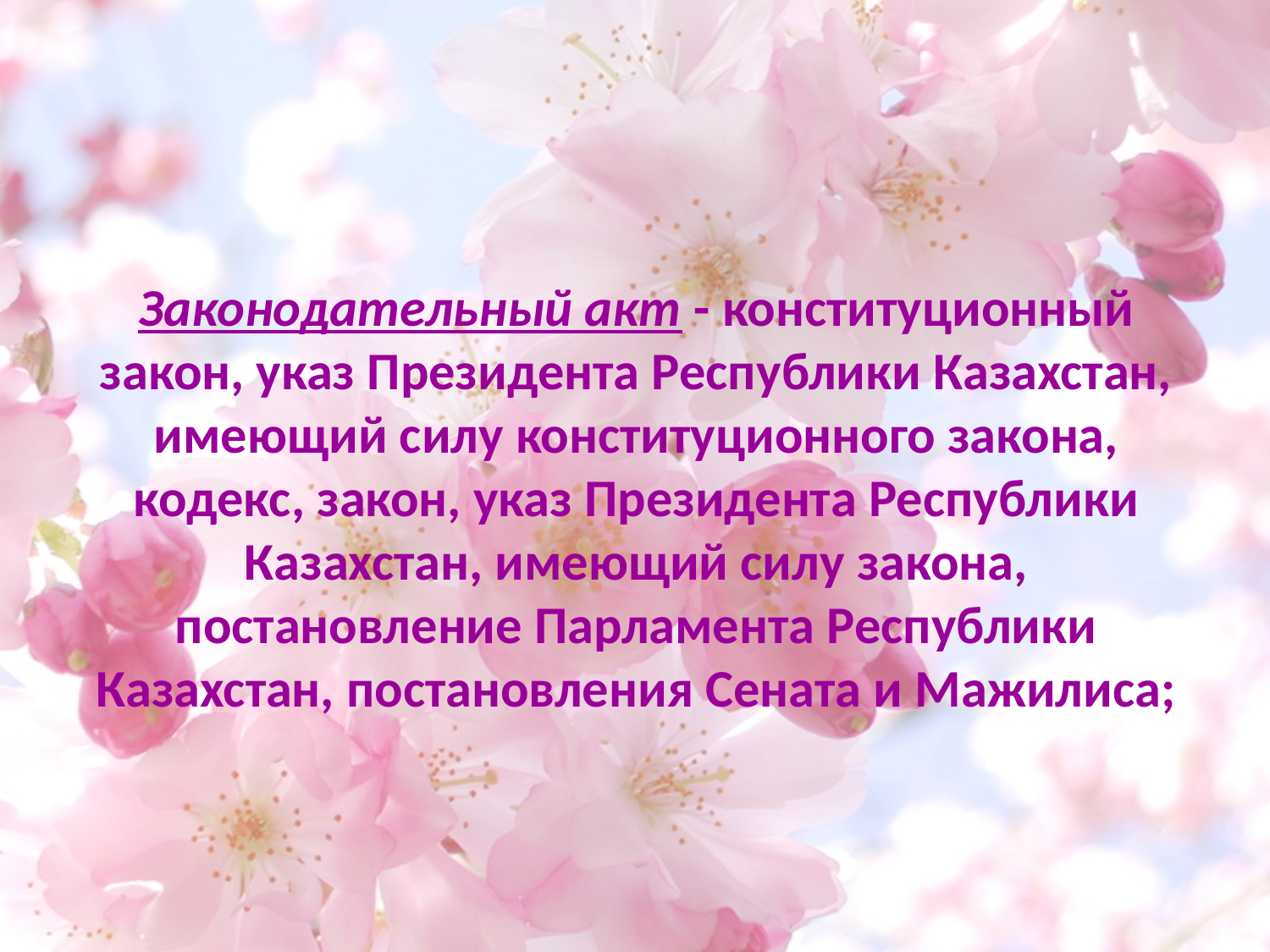

# Законодательный акт - конституционный закон, указ Президента Республики Казахстан, имеющий силу конституционного закона, кодекс, закон, указ Президента Республики Казахстан, имеющий силу закона, постановление Парламента Республики Казахстан, постановления Сената и Мажилиса;